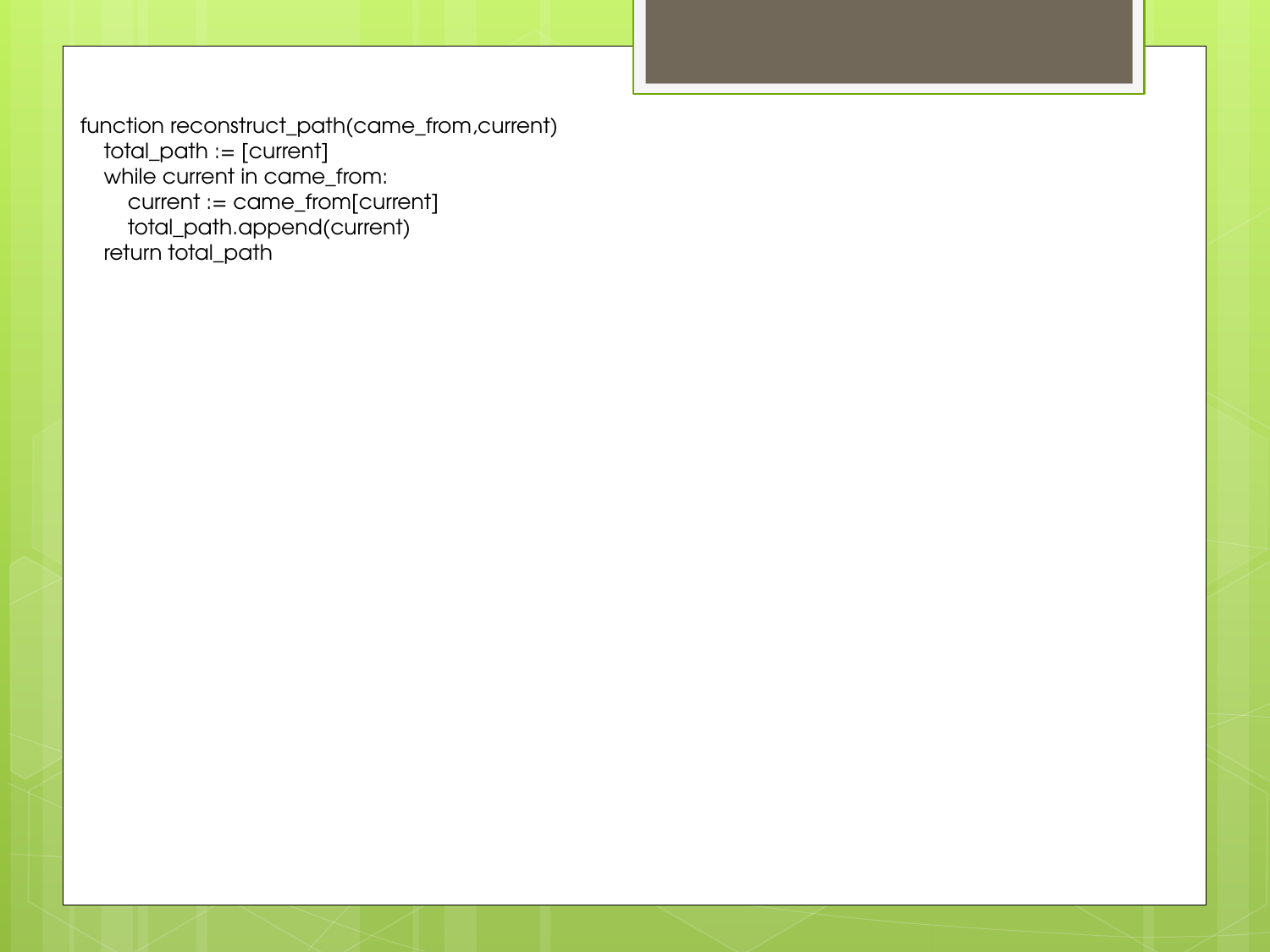

function reconstruct_path(came_from,current)
    total_path := [current]
    while current in came_from:
        current := came_from[current]
        total_path.append(current)
    return total_path